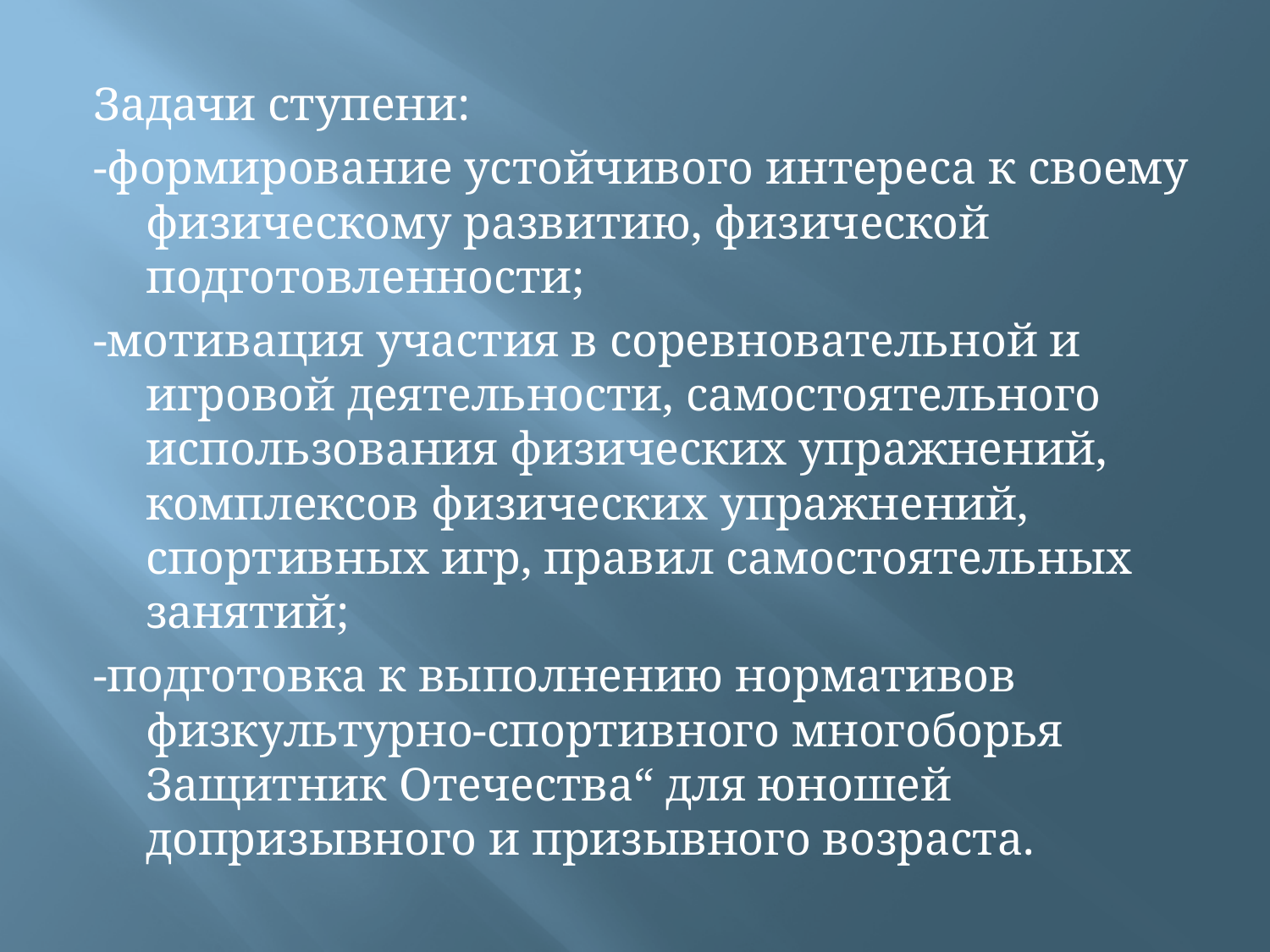

Задачи ступени:
-формирование устойчивого интереса к своему физическому развитию, физической подготовленности;
-мотивация участия в соревновательной и игровой деятельности, самостоятельного использования физических упражнений, комплексов физических упражнений, спортивных игр, правил самостоятельных занятий;
-подготовка к выполнению нормативов физкультурно-спортивного многоборья Защитник Отечества“ для юношей допризывного и призывного возраста.